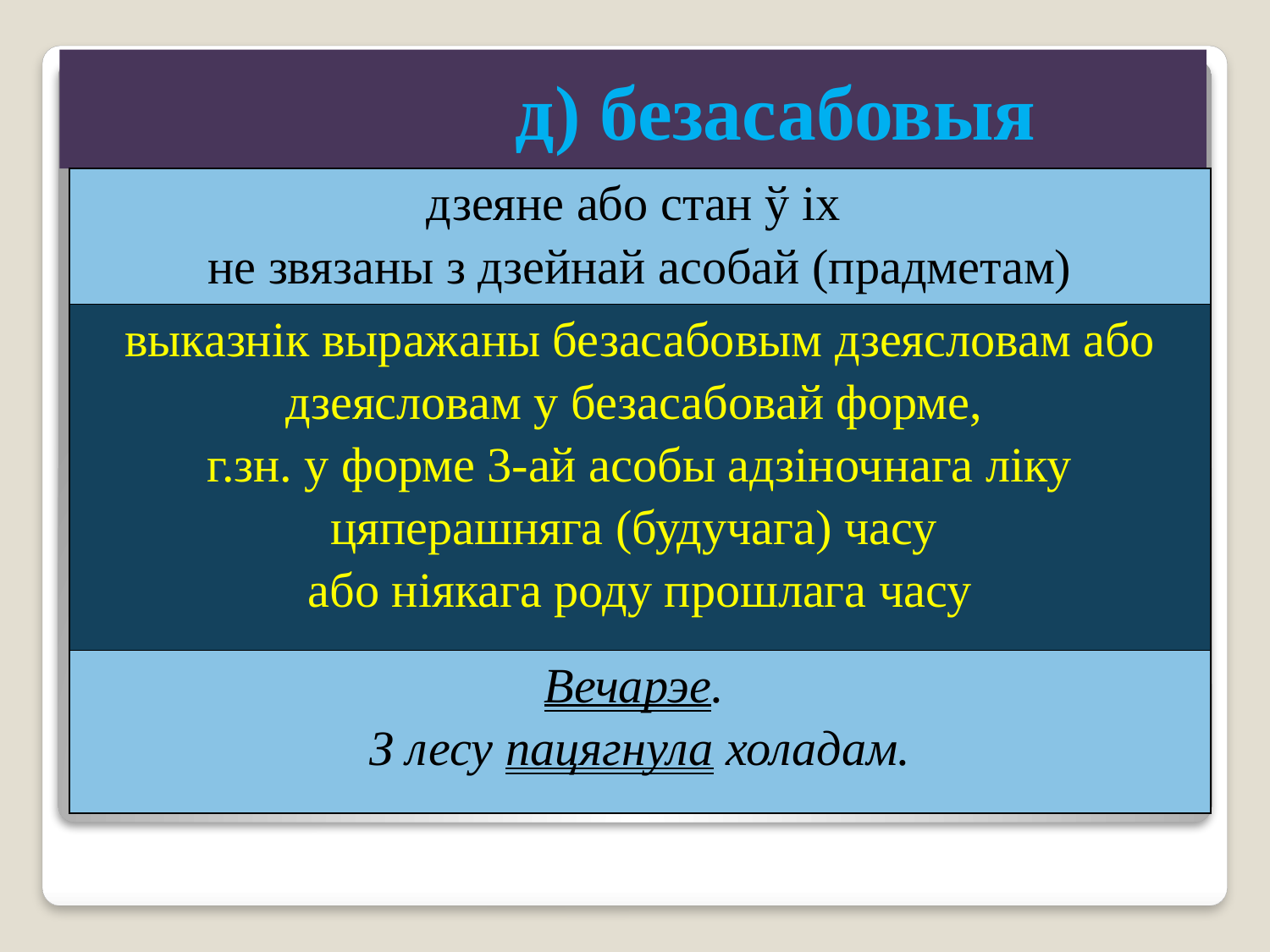

д) безасабовыя

| дзеяне або стан ў іх не звязаны з дзейнай асобай (прадметам) |
| --- |
| выказнік выражаны безасабовым дзеясловам або дзеясловам у безасабовай форме, г.зн. у форме 3-ай асобы адзіночнага ліку цяперашняга (будучага) часу або ніякага роду прошлага часу |
| Вечарэе. З лесу пацягнула холадам. |